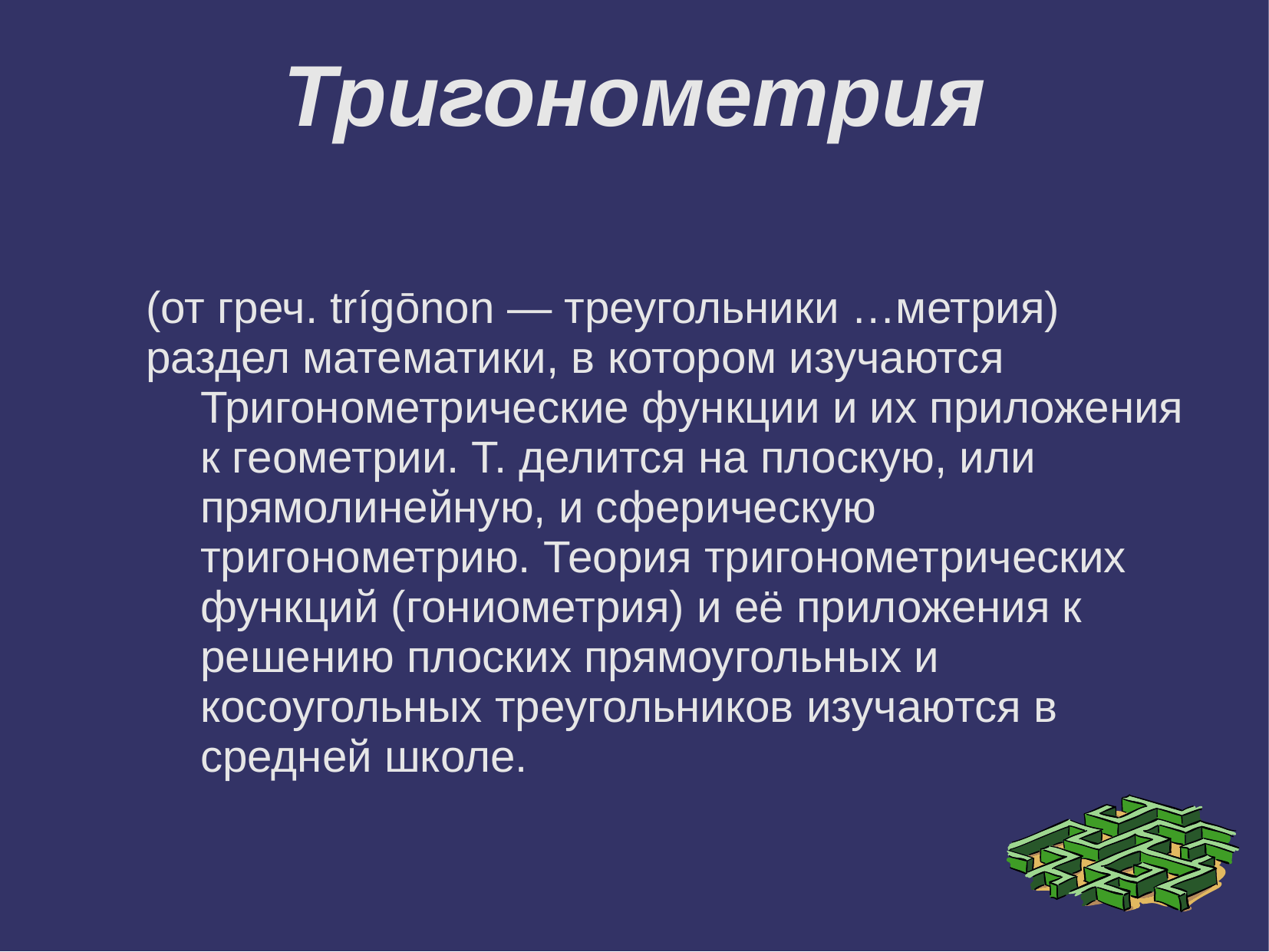

# Тригонометрия
(от греч. trígōnon — треугольники …метрия)
раздел математики, в котором изучаются Тригонометрические функции и их приложения к геометрии. Т. делится на плоскую, или прямолинейную, и сферическую тригонометрию. Теория тригонометрических функций (гониометрия) и её приложения к решению плоских прямоугольных и косоугольных треугольников изучаются в средней школе.